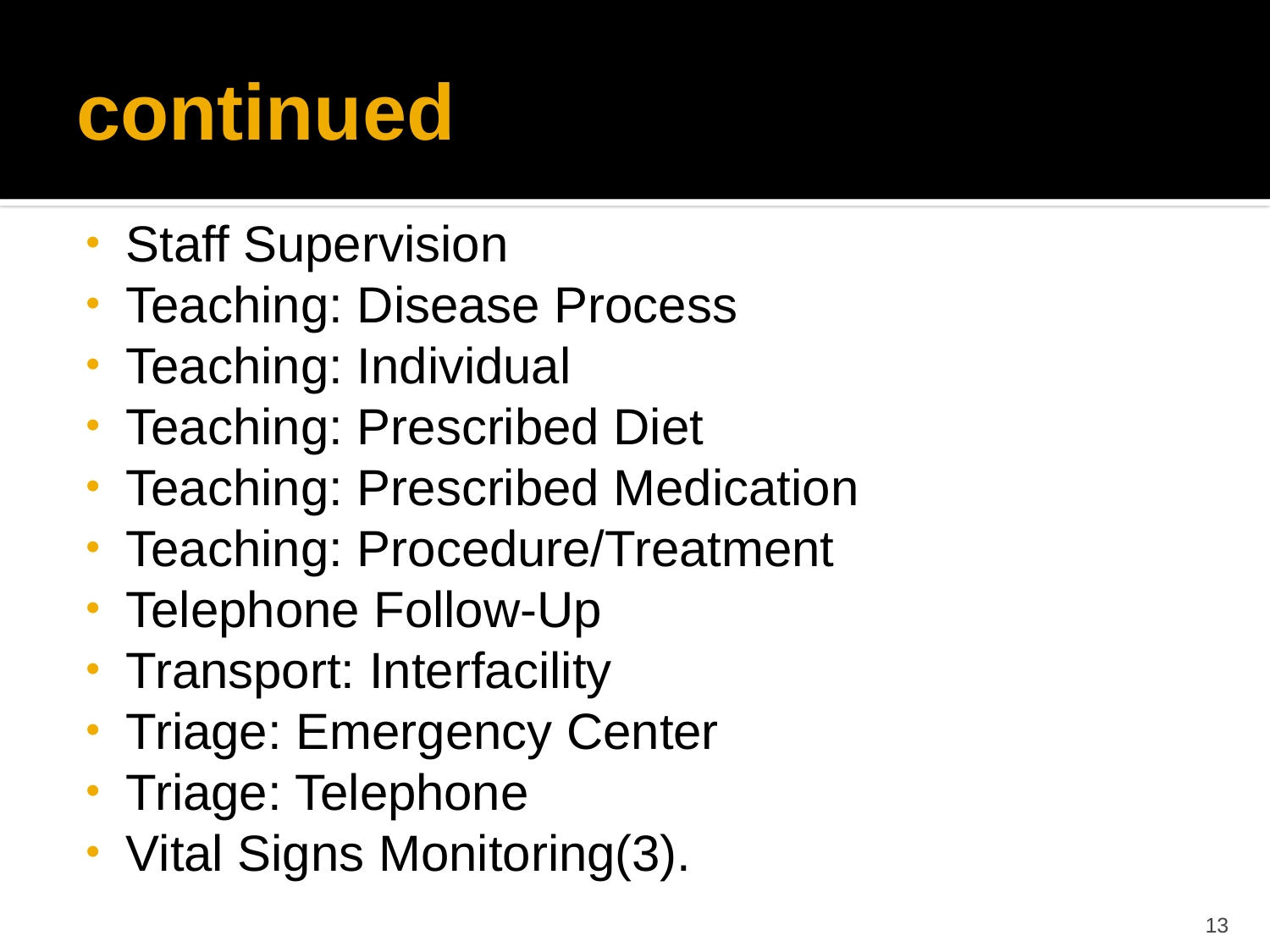

# continued
Staff Supervision
Teaching: Disease Process
Teaching: Individual
Teaching: Prescribed Diet
Teaching: Prescribed Medication
Teaching: Procedure/Treatment
Telephone Follow-Up
Transport: Interfacility
Triage: Emergency Center
Triage: Telephone
Vital Signs Monitoring(3).

13